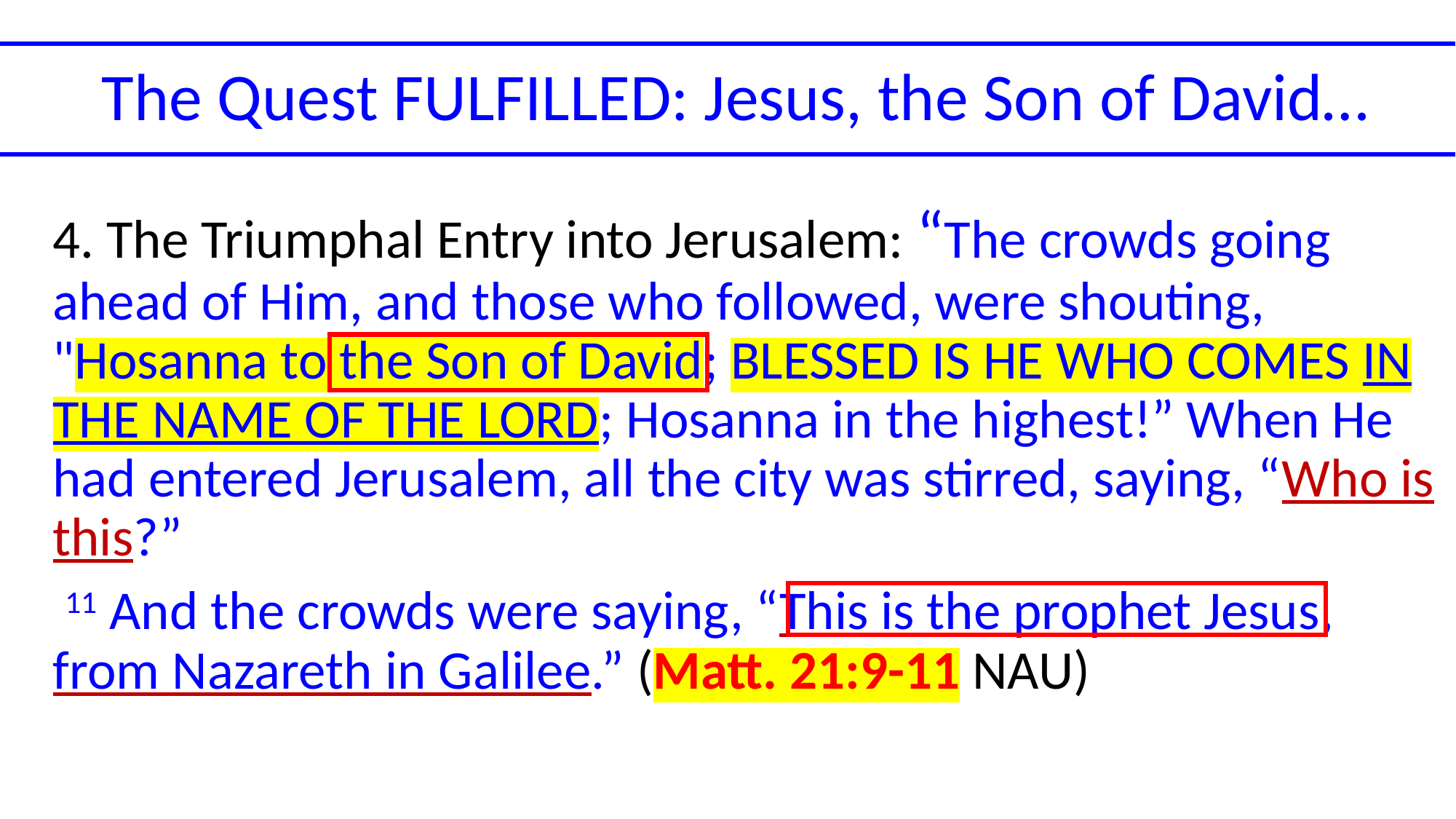

# The Quest FULFILLED: Jesus, the Son of David…
4. The Triumphal Entry into Jerusalem: “The crowds going ahead of Him, and those who followed, were shouting, "Hosanna to the Son of David; BLESSED IS HE WHO COMES IN THE NAME OF THE LORD; Hosanna in the highest!” When He had entered Jerusalem, all the city was stirred, saying, “Who is this?”
 11 And the crowds were saying, “This is the prophet Jesus, from Nazareth in Galilee.” (Matt. 21:9-11 NAU)